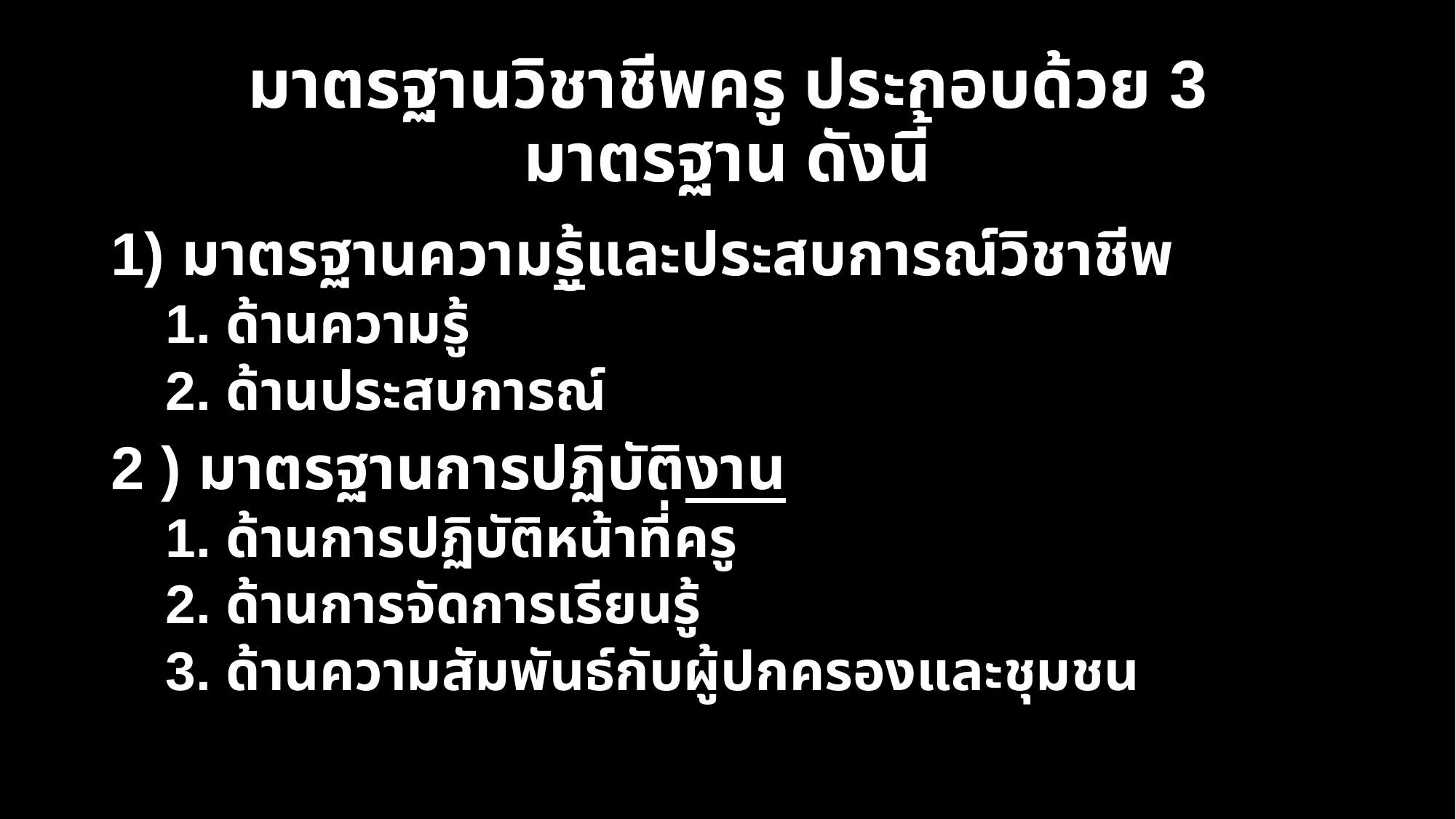

# มาตรฐานวิชาชีพครู ประกอบด้วย 3 มาตรฐาน ดังนี้
1) มาตรฐานความรู้และประสบการณ์วิชาชีพ
1. ด้านความรู้
2. ด้านประสบการณ์
2 ) มาตรฐานการปฏิบัติงาน
1. ด้านการปฏิบัติหน้าที่ครู
2. ด้านการจัดการเรียนรู้
3. ด้านความสัมพันธ์กับผู้ปกครองและชุมชน